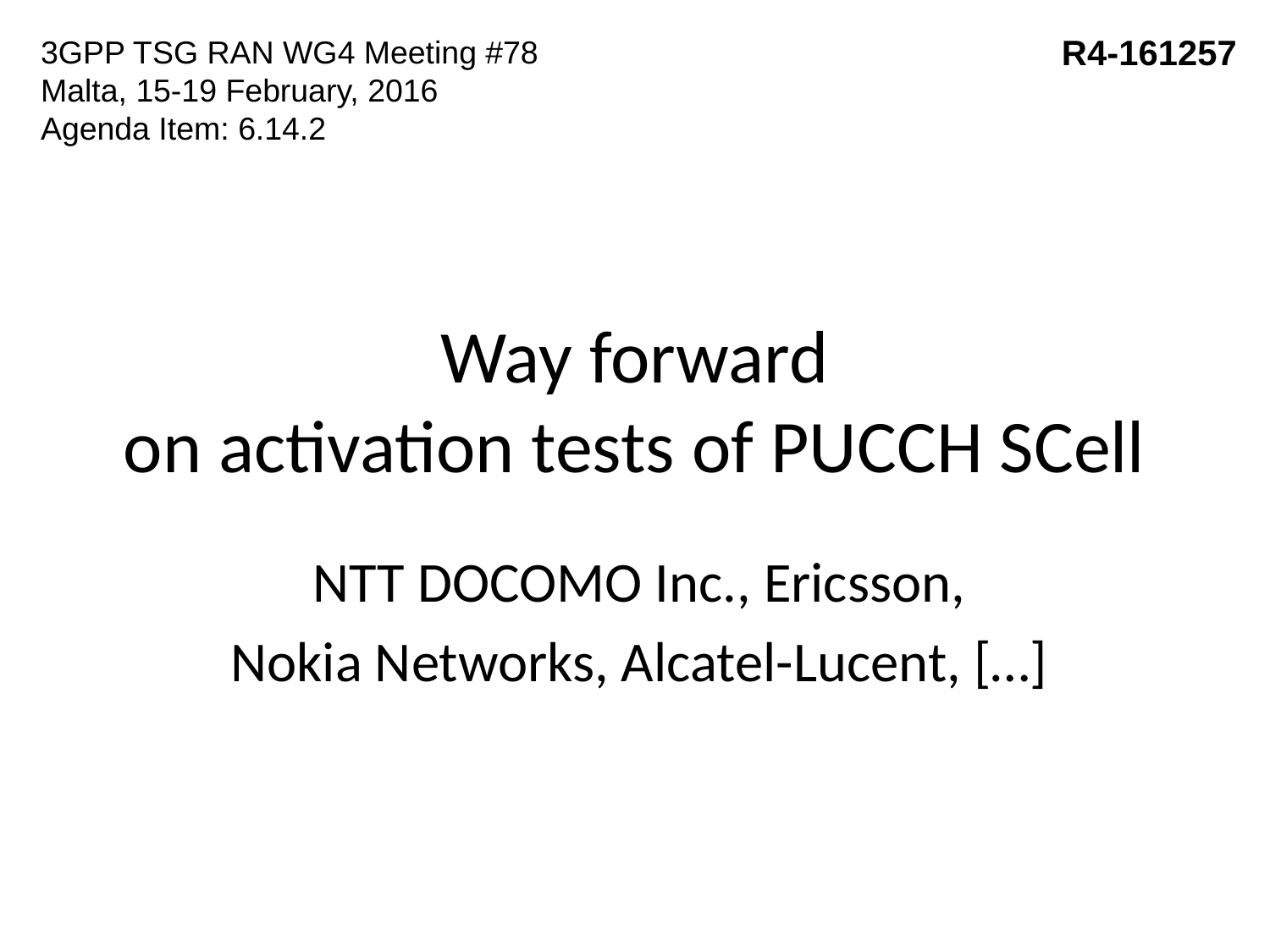

R4-161257
3GPP TSG RAN WG4 Meeting #78
Malta, 15-19 February, 2016
Agenda Item: 6.14.2

# Way forward on activation tests of PUCCH SCell
NTT DOCOMO Inc., Ericsson,
Nokia Networks, Alcatel-Lucent, […]